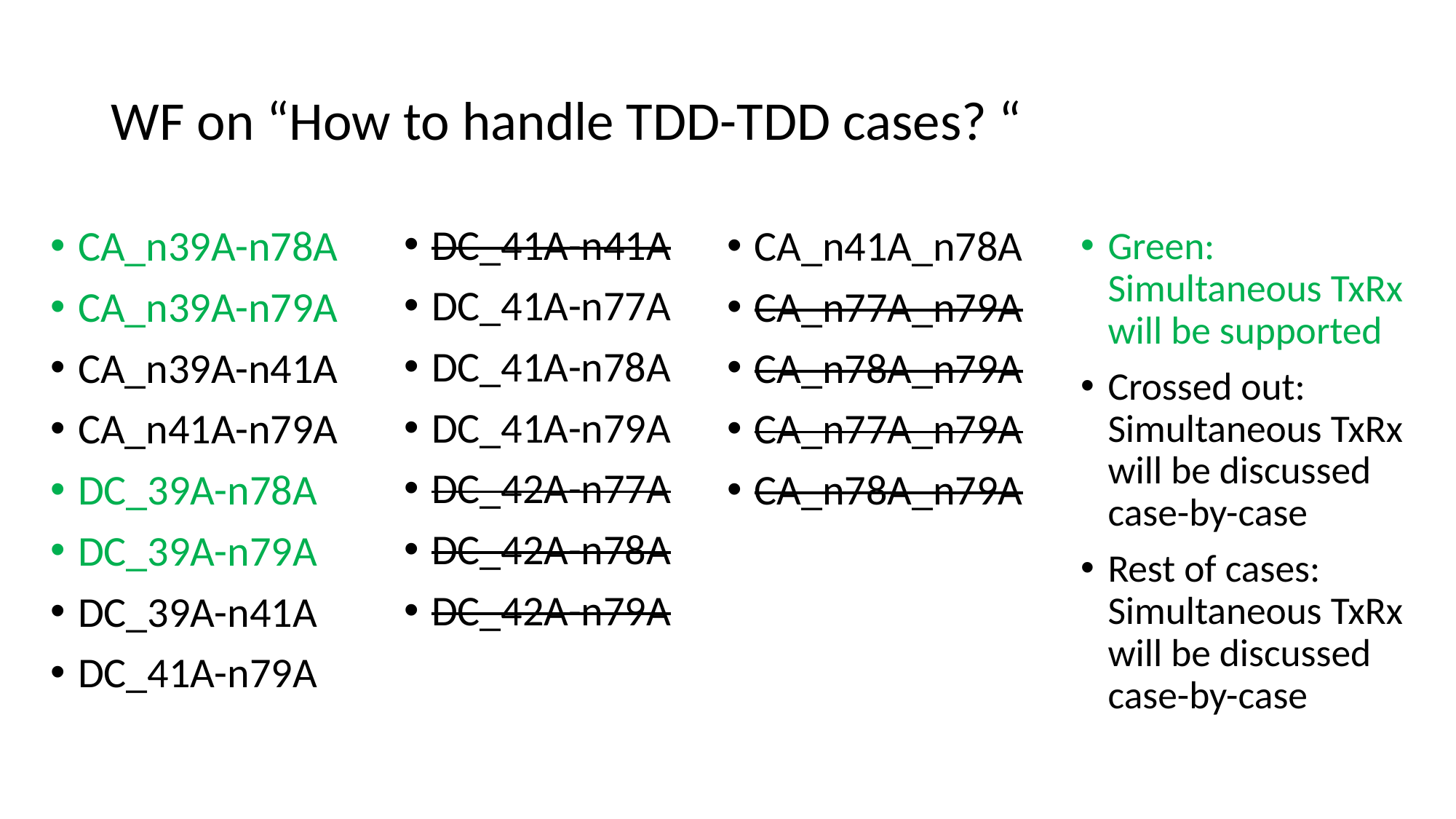

# WF on “How to handle TDD-TDD cases? “
DC_41A-n41A
DC_41A-n77A
DC_41A-n78A
DC_41A-n79A
DC_42A-n77A
DC_42A-n78A
DC_42A-n79A
CA_n39A-n78A
CA_n39A-n79A
CA_n39A-n41A
CA_n41A-n79A
DC_39A-n78A
DC_39A-n79A
DC_39A-n41A
DC_41A-n79A

CA_n41A_n78A
CA_n77A_n79A
CA_n78A_n79A
CA_n77A_n79A
CA_n78A_n79A

Green: Simultaneous TxRx will be supported
Crossed out: Simultaneous TxRx will be discussed case-by-case
Rest of cases: Simultaneous TxRx will be discussed case-by-case